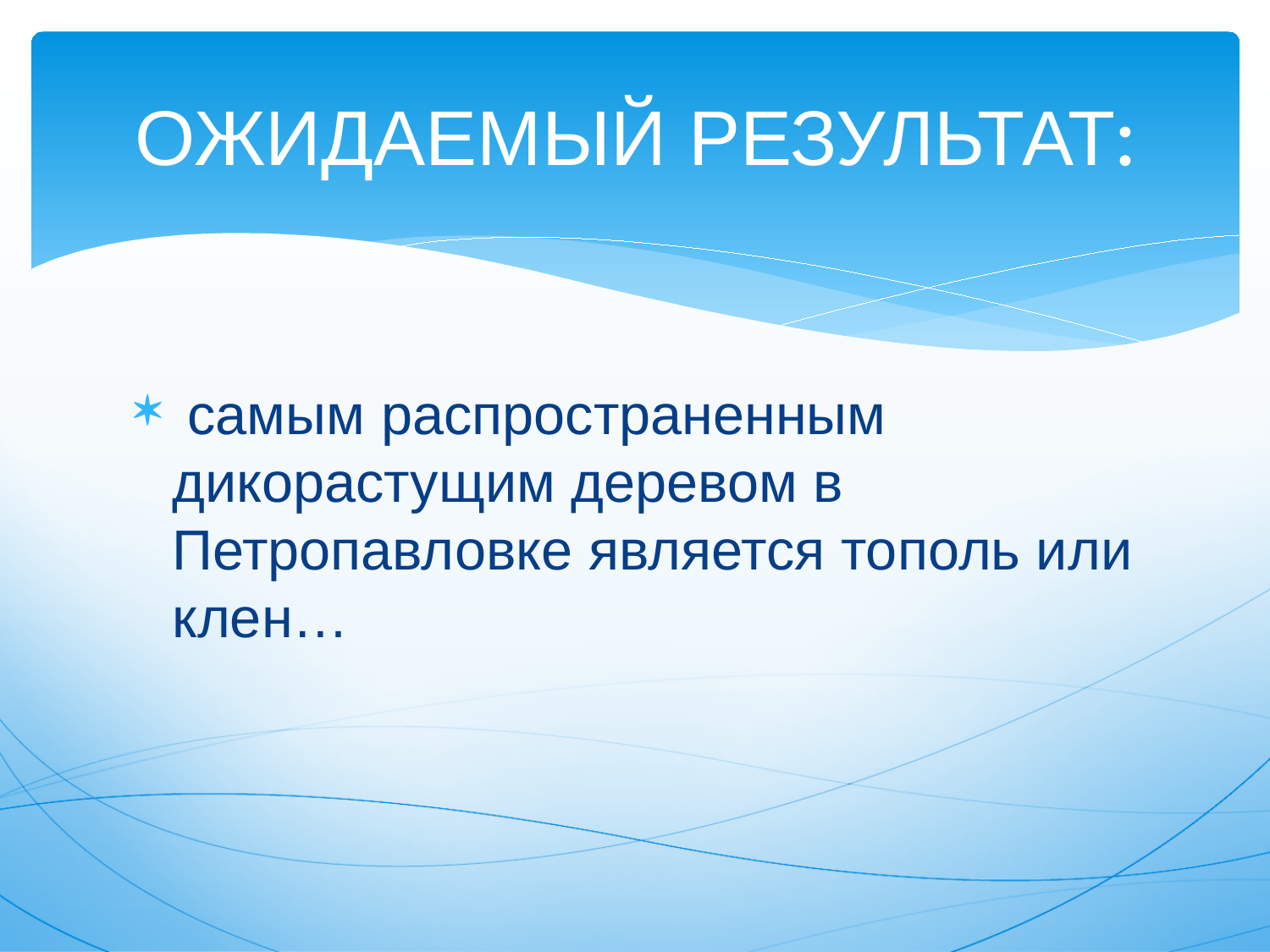

# ОЖИДАЕМЫЙ РЕЗУЛЬТАТ:
 самым распространенным дикорастущим деревом в Петропавловке является тополь или клен…